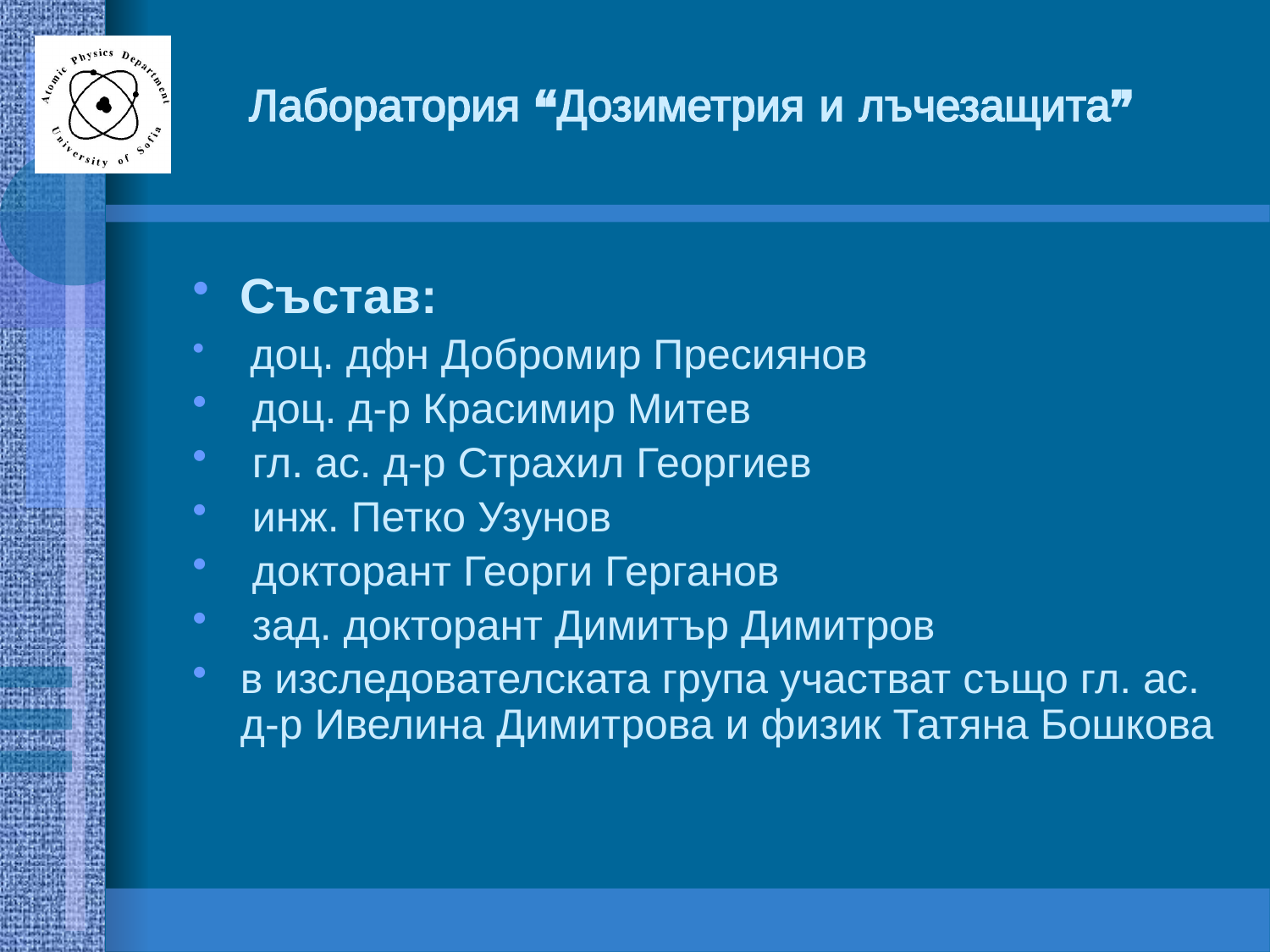

# Лаборатория “Дозиметрия и лъчезащита”
Състав:
 доц. дфн Добромир Пресиянов
 доц. д-р Красимир Митев
 гл. ас. д-р Страхил Георгиев
 инж. Петко Узунов
 докторант Георги Герганов
 зад. докторант Димитър Димитров
в изследователската група участват също гл. ас. д-р Ивелина Димитрова и физик Татяна Бошкова